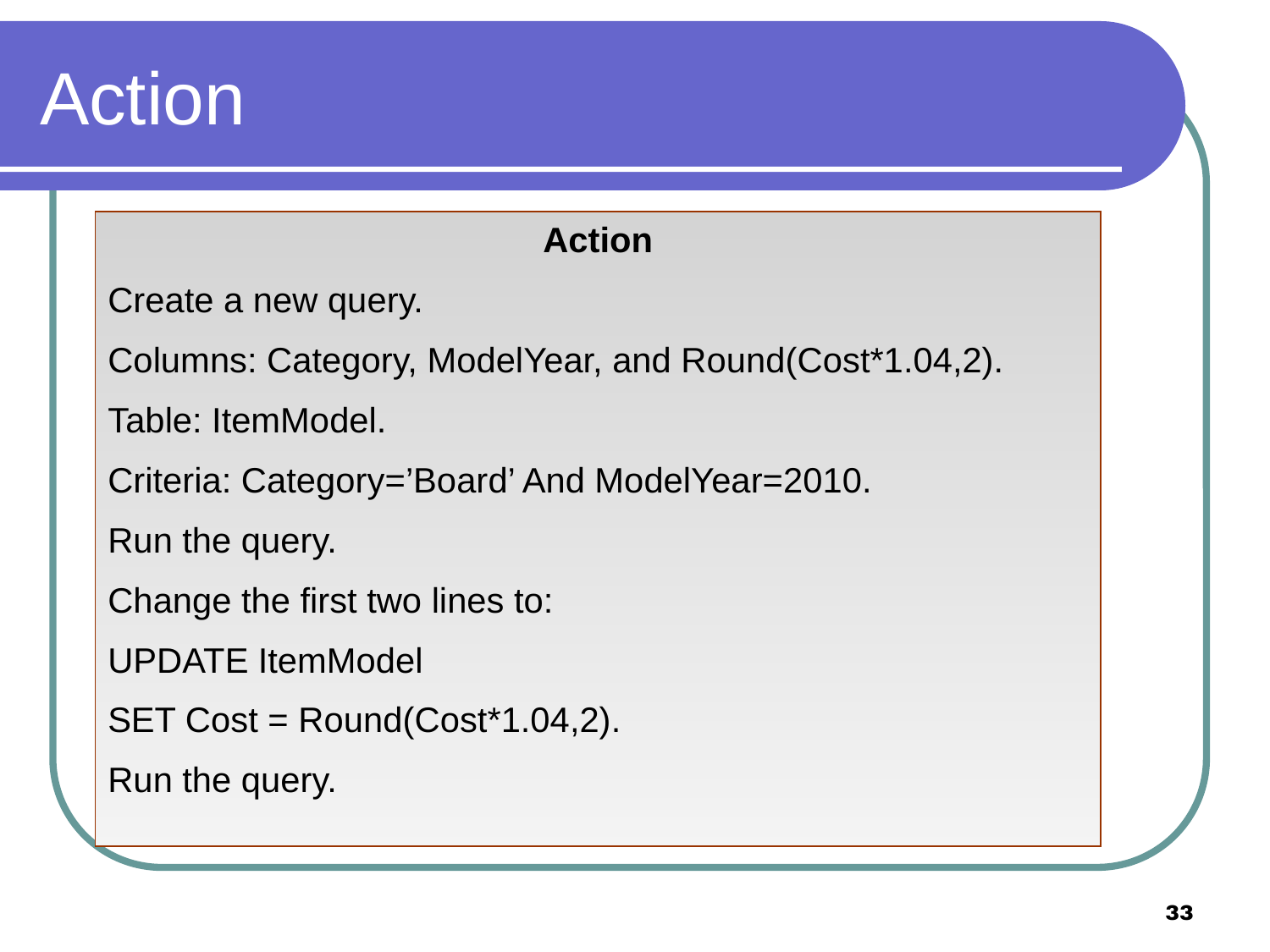

# Action
Action
Create a new query.
Columns: Category, ModelYear, and Round(Cost*1.04,2).
Table: ItemModel.
Criteria: Category=’Board’ And ModelYear=2010.
Run the query.
Change the first two lines to:
UPDATE ItemModel
SET Cost = Round(Cost*1.04,2).
Run the query.
33